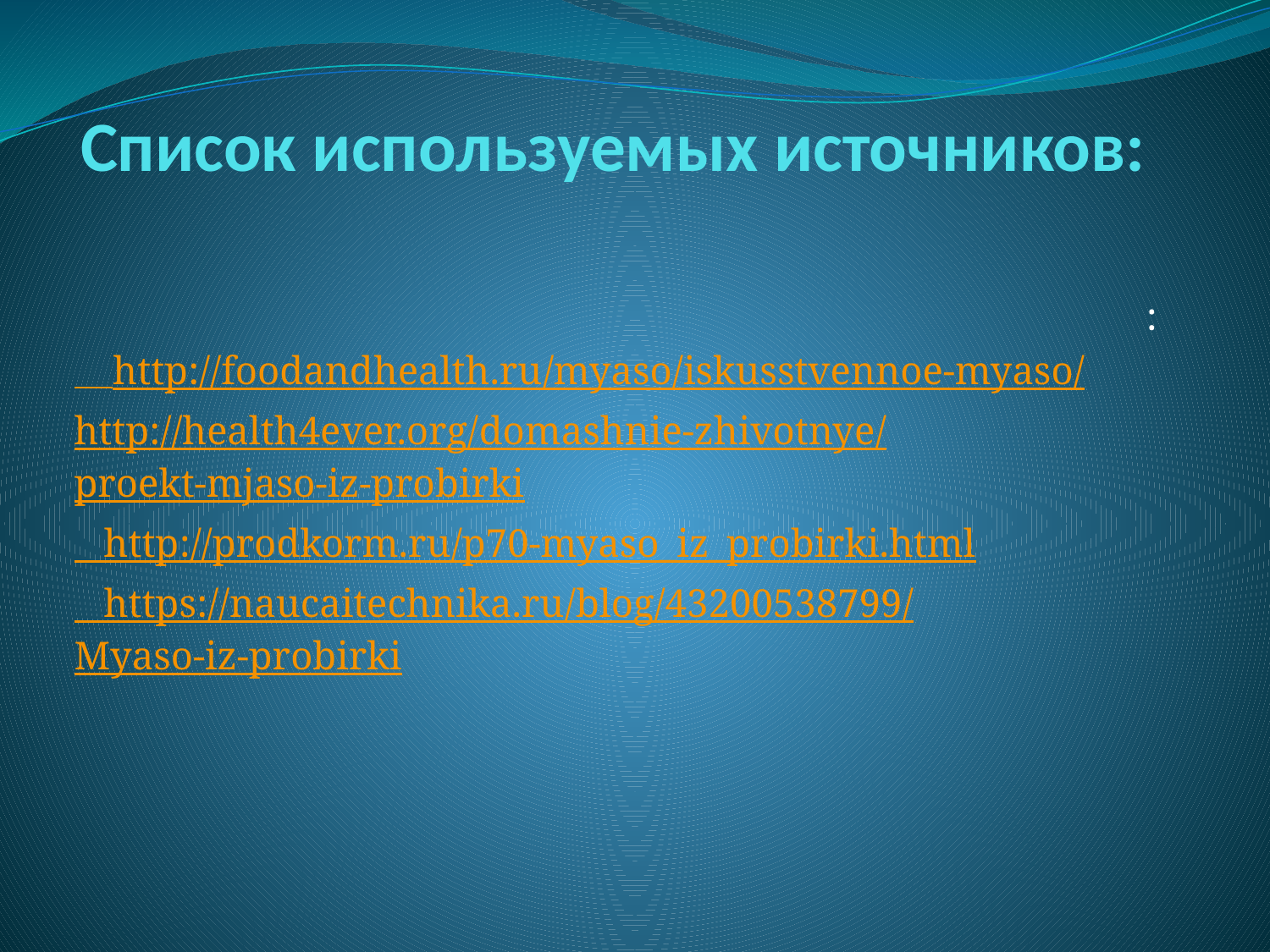

# Список используемых источников:
:
   http://foodandhealth.ru/myaso/iskusstvennoe-myaso/
http://health4ever.org/domashnie-zhivotnye/proekt-mjaso-iz-probirki
   http://prodkorm.ru/p70-myaso_iz_probirki.html
   https://naucaitechnika.ru/blog/43200538799/Myaso-iz-probirki